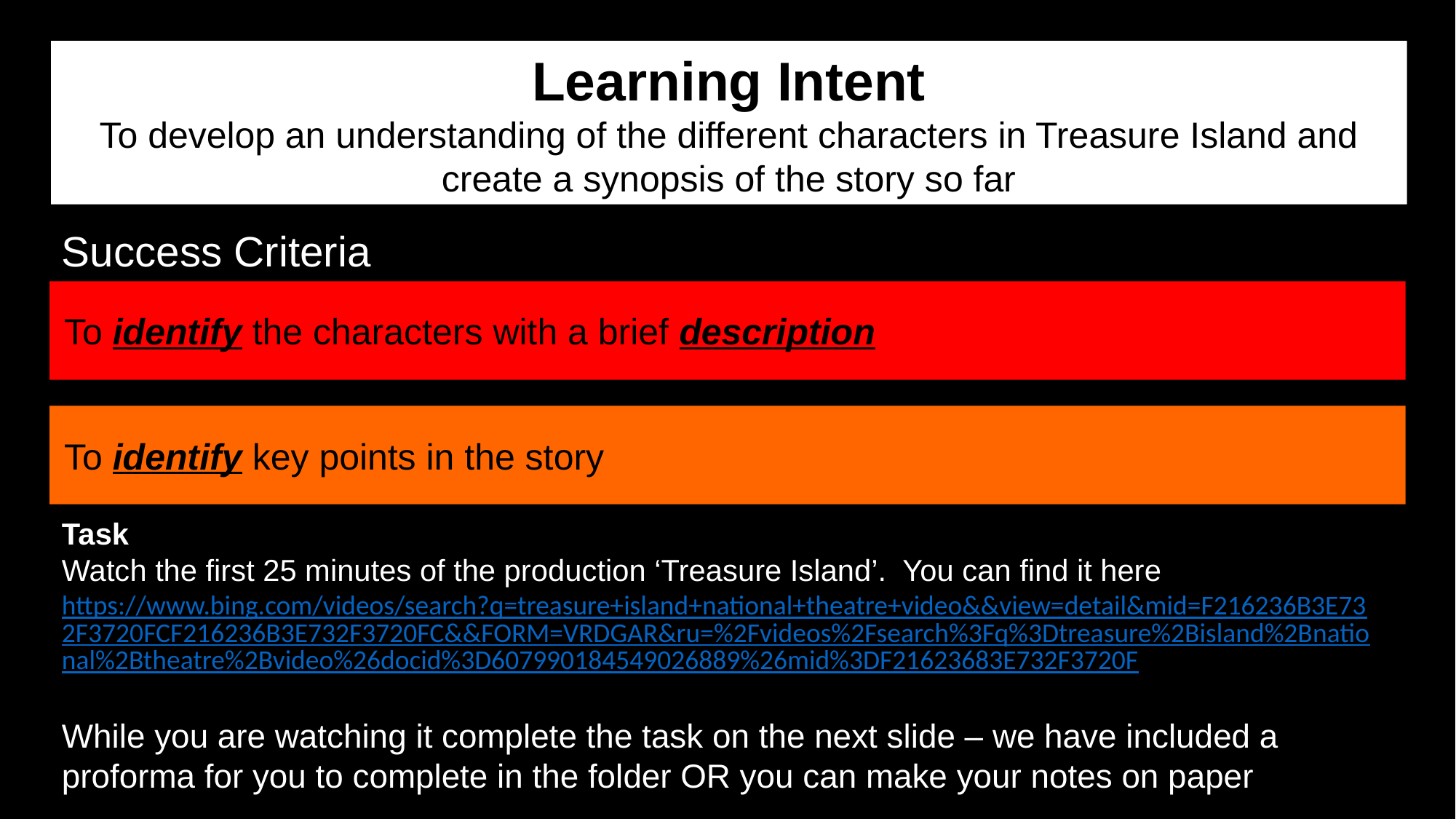

Learning Intent
To develop an understanding of the different characters in Treasure Island and create a synopsis of the story so far
Success Criteria
To identify the characters with a brief description
To identify key points in the story
Task
Watch the first 25 minutes of the production ‘Treasure Island’.  You can find it here https://www.bing.com/videos/search?q=treasure+island+national+theatre+video&&view=detail&mid=F216236B3E732F3720FCF216236B3E732F3720FC&&FORM=VRDGAR&ru=%2Fvideos%2Fsearch%3Fq%3Dtreasure%2Bisland%2Bnational%2Btheatre%2Bvideo%26docid%3D607990184549026889%26mid%3DF21623683E732F3720F

While you are watching it complete the task on the next slide – we have included a proforma for you to complete in the folder OR you can make your notes on paper